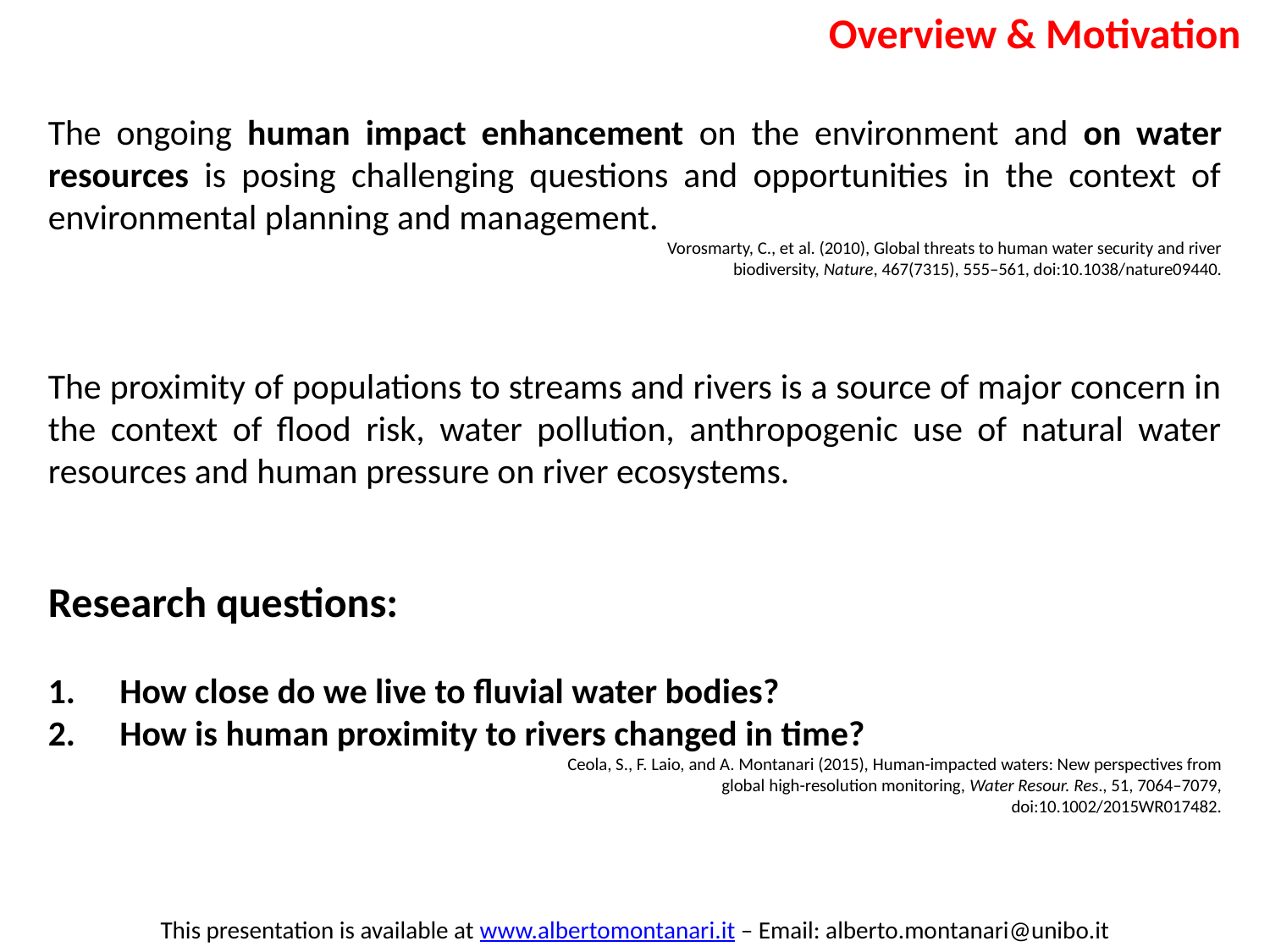

Overview & Motivation
The ongoing human impact enhancement on the environment and on water resources is posing challenging questions and opportunities in the context of environmental planning and management.
Vorosmarty, C., et al. (2010), Global threats to human water security and river biodiversity, Nature, 467(7315), 555–561, doi:10.1038/nature09440.

The proximity of populations to streams and rivers is a source of major concern in the context of flood risk, water pollution, anthropogenic use of natural water resources and human pressure on river ecosystems.

Research questions:

How close do we live to fluvial water bodies?
How is human proximity to rivers changed in time?
Ceola, S., F. Laio, and A. Montanari (2015), Human-impacted waters: New perspectives from global high-resolution monitoring, Water Resour. Res., 51, 7064–7079, doi:10.1002/2015WR017482.
This presentation is available at www.albertomontanari.it – Email: alberto.montanari@unibo.it